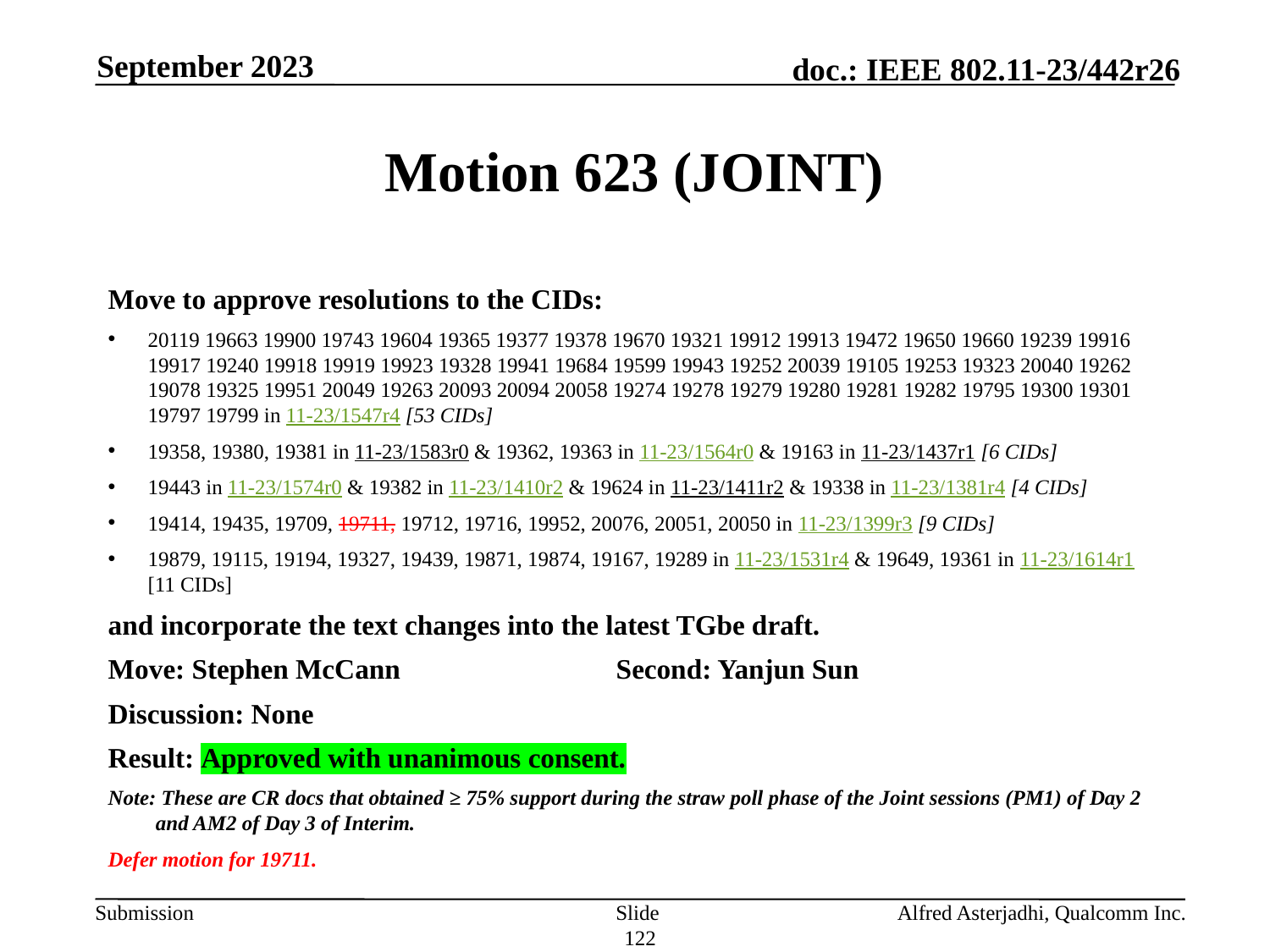

September 2023
# Motion 623 (JOINT)
Move to approve resolutions to the CIDs:
20119 19663 19900 19743 19604 19365 19377 19378 19670 19321 19912 19913 19472 19650 19660 19239 19916 19917 19240 19918 19919 19923 19328 19941 19684 19599 19943 19252 20039 19105 19253 19323 20040 19262 19078 19325 19951 20049 19263 20093 20094 20058 19274 19278 19279 19280 19281 19282 19795 19300 19301 19797 19799 in 11-23/1547r4 [53 CIDs]
19358, 19380, 19381 in 11-23/1583r0 & 19362, 19363 in 11-23/1564r0 & 19163 in 11-23/1437r1 [6 CIDs]
19443 in 11-23/1574r0 & 19382 in 11-23/1410r2 & 19624 in 11-23/1411r2 & 19338 in 11-23/1381r4 [4 CIDs]
19414, 19435, 19709, 19711, 19712, 19716, 19952, 20076, 20051, 20050 in 11-23/1399r3 [9 CIDs]
19879, 19115, 19194, 19327, 19439, 19871, 19874, 19167, 19289 in 11-23/1531r4 & 19649, 19361 in 11-23/1614r1 [11 CIDs]
and incorporate the text changes into the latest TGbe draft.
Move: Stephen McCann		Second: Yanjun Sun
Discussion: None
Result: Approved with unanimous consent.
Note: These are CR docs that obtained ≥ 75% support during the straw poll phase of the Joint sessions (PM1) of Day 2 and AM2 of Day 3 of Interim.
Defer motion for 19711.
Slide 122
Alfred Asterjadhi, Qualcomm Inc.